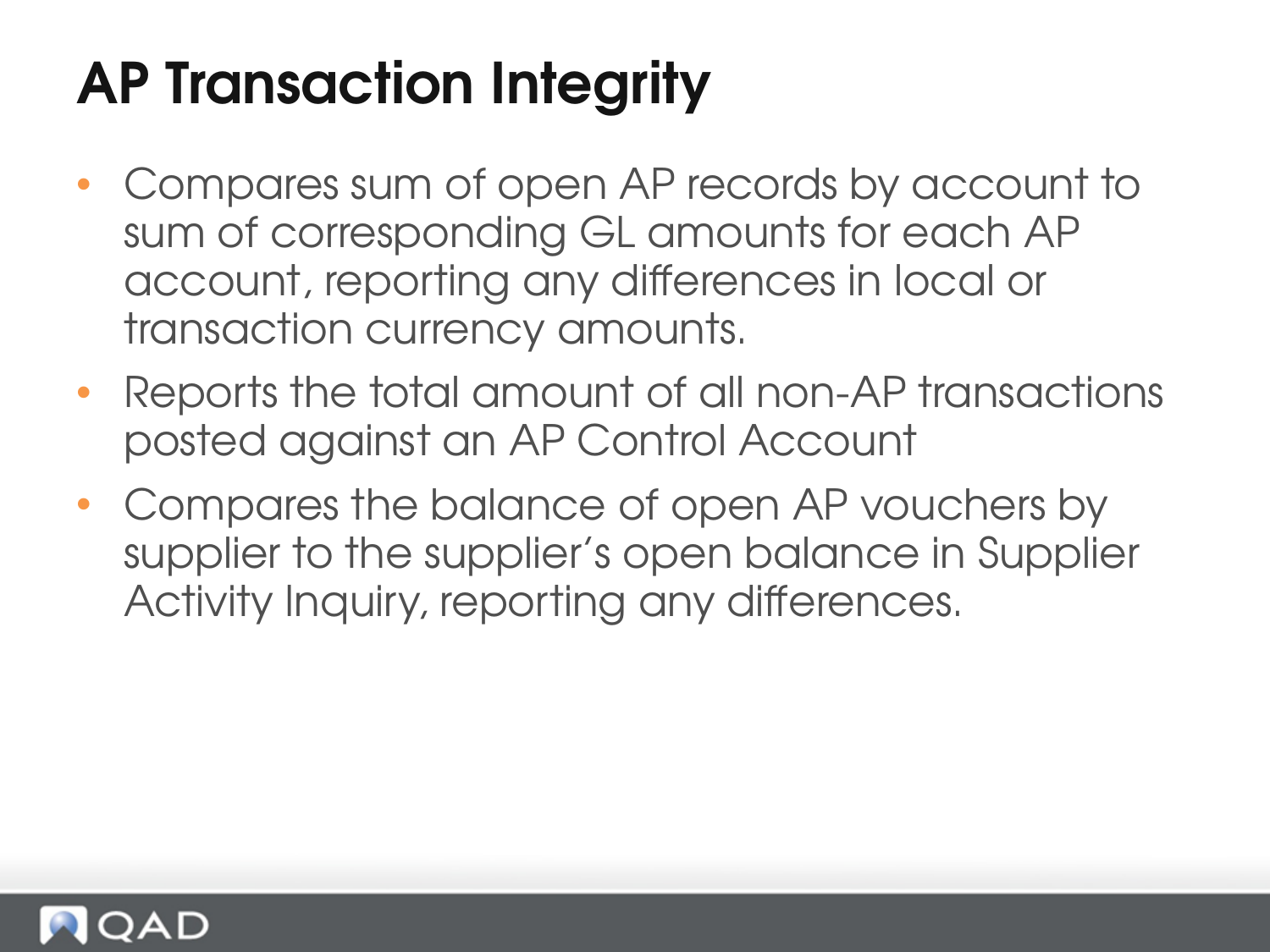

# AP Transaction Integrity
Compares sum of open AP records by account to sum of corresponding GL amounts for each AP account, reporting any differences in local or transaction currency amounts.
Reports the total amount of all non-AP transactions posted against an AP Control Account
Compares the balance of open AP vouchers by supplier to the supplier’s open balance in Supplier Activity Inquiry, reporting any differences.